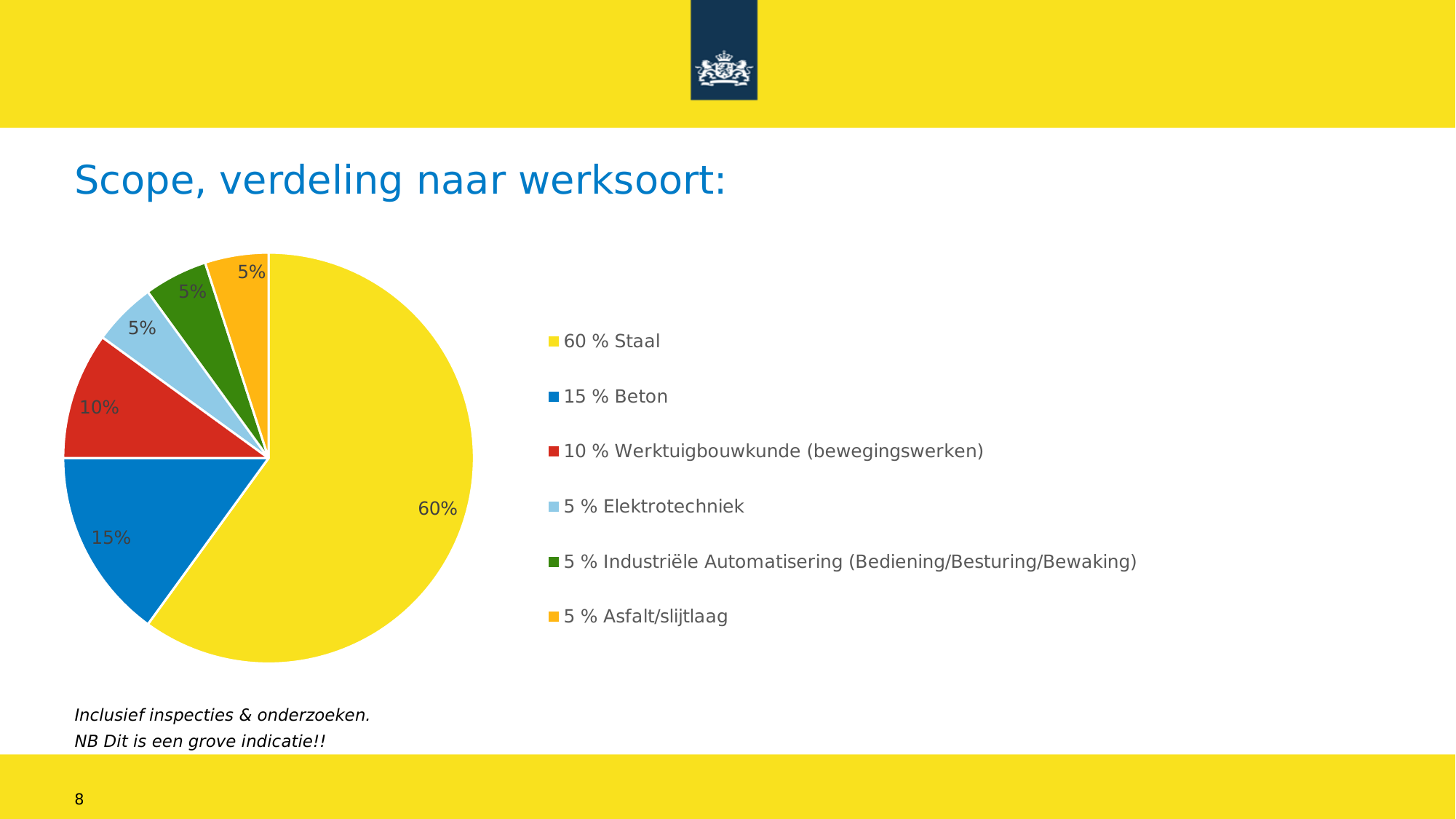

# Scope, verdeling naar werksoort:

### Chart

| Category | Werksoort |
|---|---|
| 60 % Staal | 60.0 |
| 15 % Beton | 15.0 |
| 10 % Werktuigbouwkunde (bewegingswerken) | 10.0 |
| 5 % Elektrotechniek | 5.0 |
| 5 % Industriële Automatisering (Bediening/Besturing/Bewaking) | 5.0 |
| 5 % Asfalt/slijtlaag | 5.0 |

Inclusief inspecties & onderzoeken.
NB Dit is een grove indicatie!!